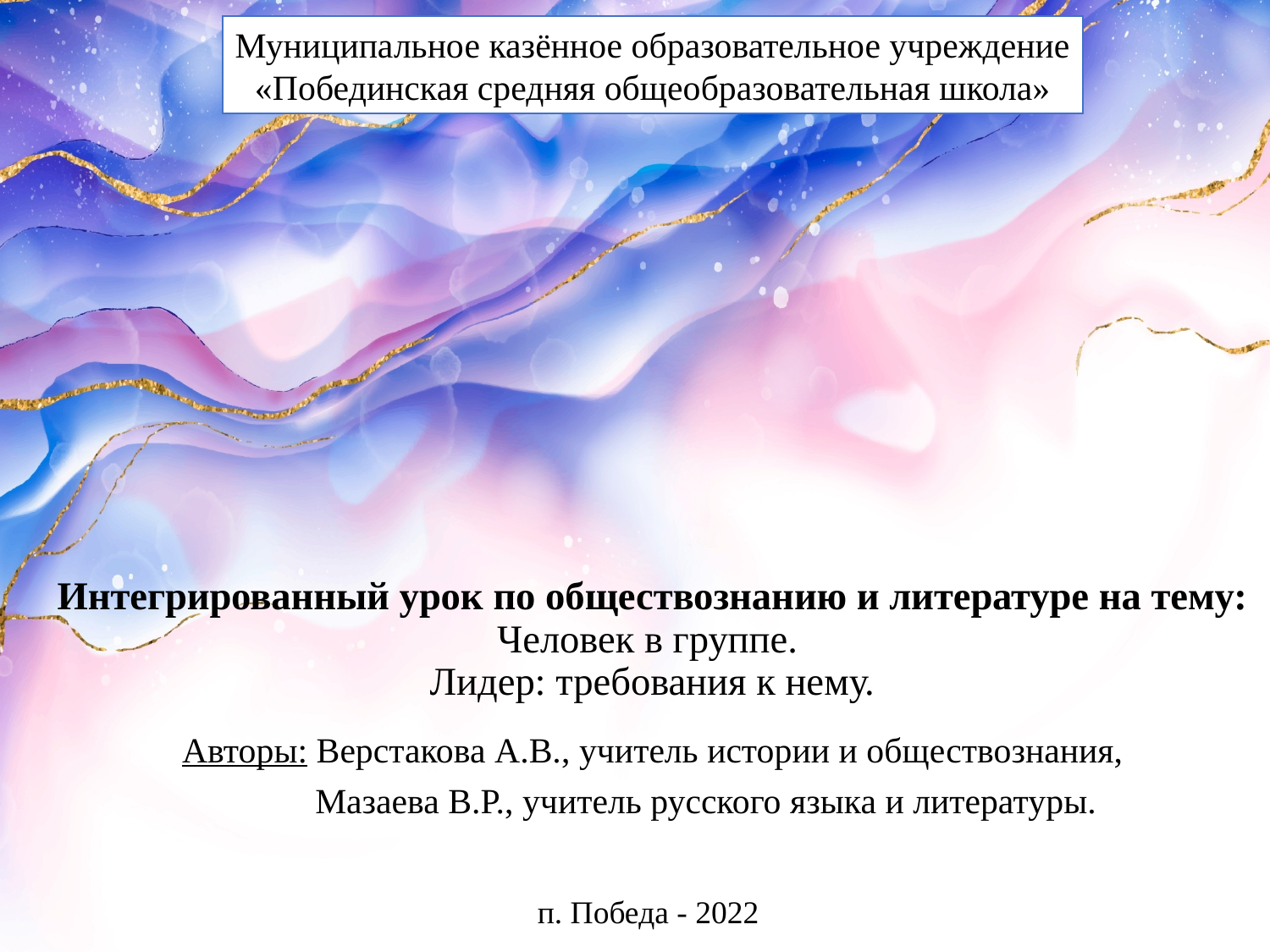

Муниципальное казённое образовательное учреждение «Побединская средняя общеобразовательная школа»
# Интегрированный урок по обществознанию и литературе на тему: Человек в группе. Лидер: требования к нему.
Авторы: Верстакова А.В., учитель истории и обществознания,
            Мазаева В.Р., учитель русского языка и литературы.
п. Победа - 2022